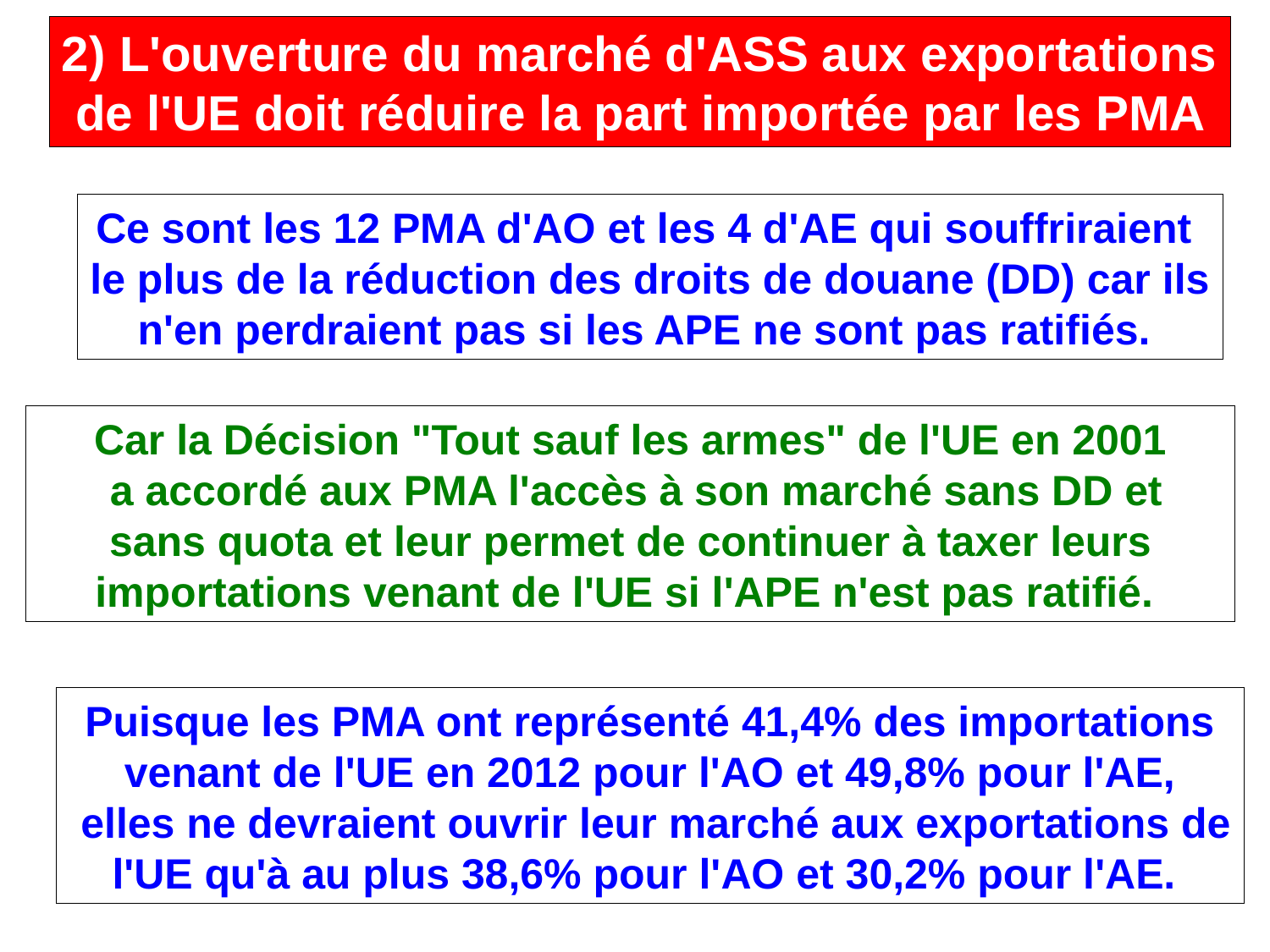

2) L'ouverture du marché d'ASS aux exportations
 de l'UE doit réduire la part importée par les PMA
Ce sont les 12 PMA d'AO et les 4 d'AE qui souffriraient
le plus de la réduction des droits de douane (DD) car ils
n'en perdraient pas si les APE ne sont pas ratifiés.
Car la Décision "Tout sauf les armes" de l'UE en 2001
 a accordé aux PMA l'accès à son marché sans DD et
sans quota et leur permet de continuer à taxer leurs importations venant de l'UE si l'APE n'est pas ratifié.
Puisque les PMA ont représenté 41,4% des importations
venant de l'UE en 2012 pour l'AO et 49,8% pour l'AE,
 elles ne devraient ouvrir leur marché aux exportations de
l'UE qu'à au plus 38,6% pour l'AO et 30,2% pour l'AE.